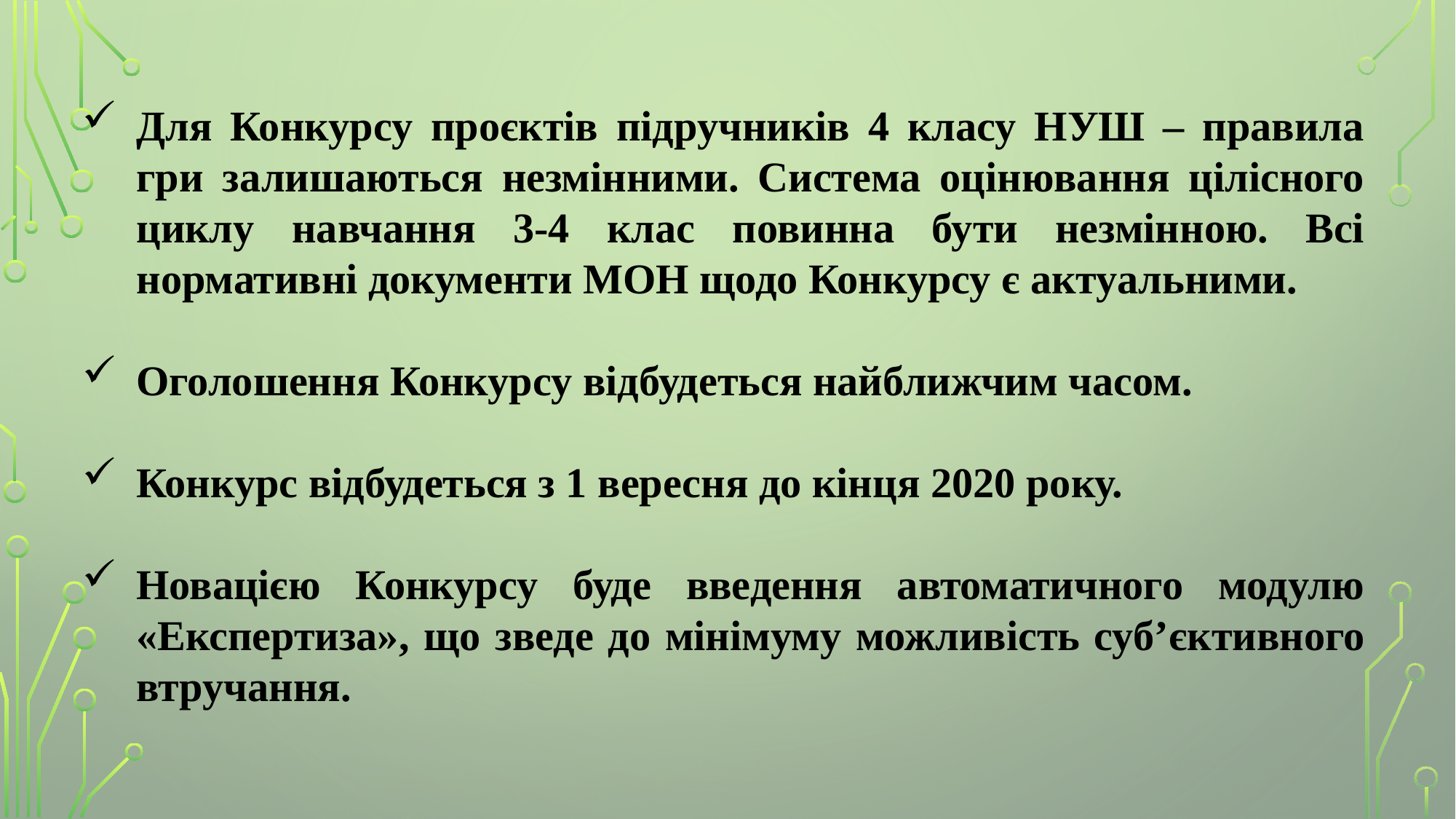

Для Конкурсу проєктів підручників 4 класу НУШ – правила гри залишаються незмінними. Система оцінювання цілісного циклу навчання 3-4 клас повинна бути незмінною. Всі нормативні документи МОН щодо Конкурсу є актуальними.

Оголошення Конкурсу відбудеться найближчим часом.

Конкурс відбудеться з 1 вересня до кінця 2020 року.

Новацією Конкурсу буде введення автоматичного модулю «Експертиза», що зведе до мінімуму можливість суб’єктивного втручання.